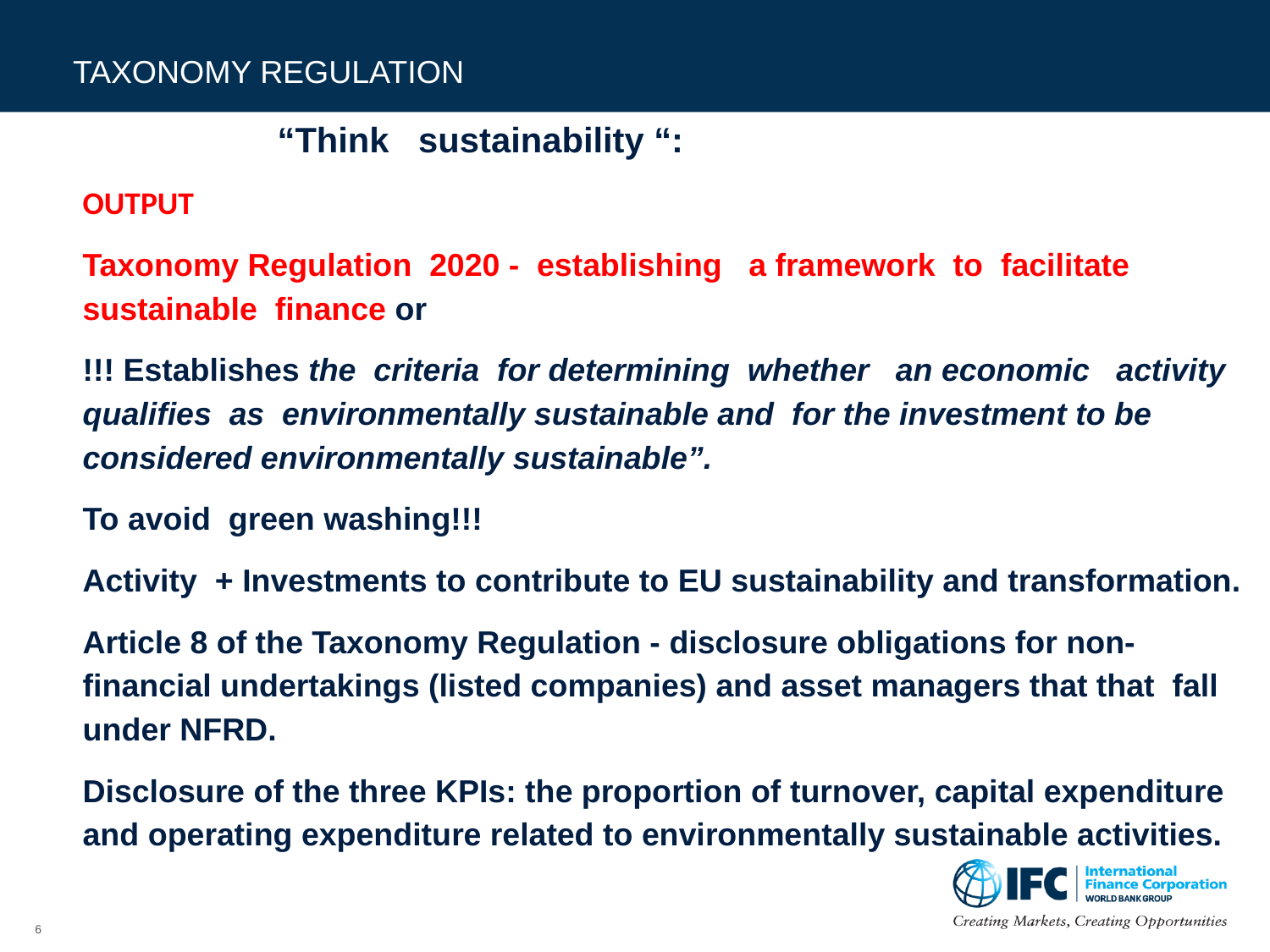

# TAXONOMY REGULATION

                    “Think   sustainability “:
OUTPUT
Taxonomy Regulation  2020 -  establishing   a framework  to  facilitate  sustainable  finance or
!!! Establishes the  criteria  for determining  whether   an economic   activity    qualifies  as  environmentally sustainable and  for the investment to be considered environmentally sustainable”.
To avoid  green washing!!!
Activity  + Investments to contribute to EU sustainability and transformation.
Article 8 of the Taxonomy Regulation - disclosure obligations for non-financial undertakings (listed companies) and asset managers that that  fall under NFRD.
Disclosure of the three KPIs: the proportion of turnover, capital expenditure  and operating expenditure related to environmentally sustainable activities.

6